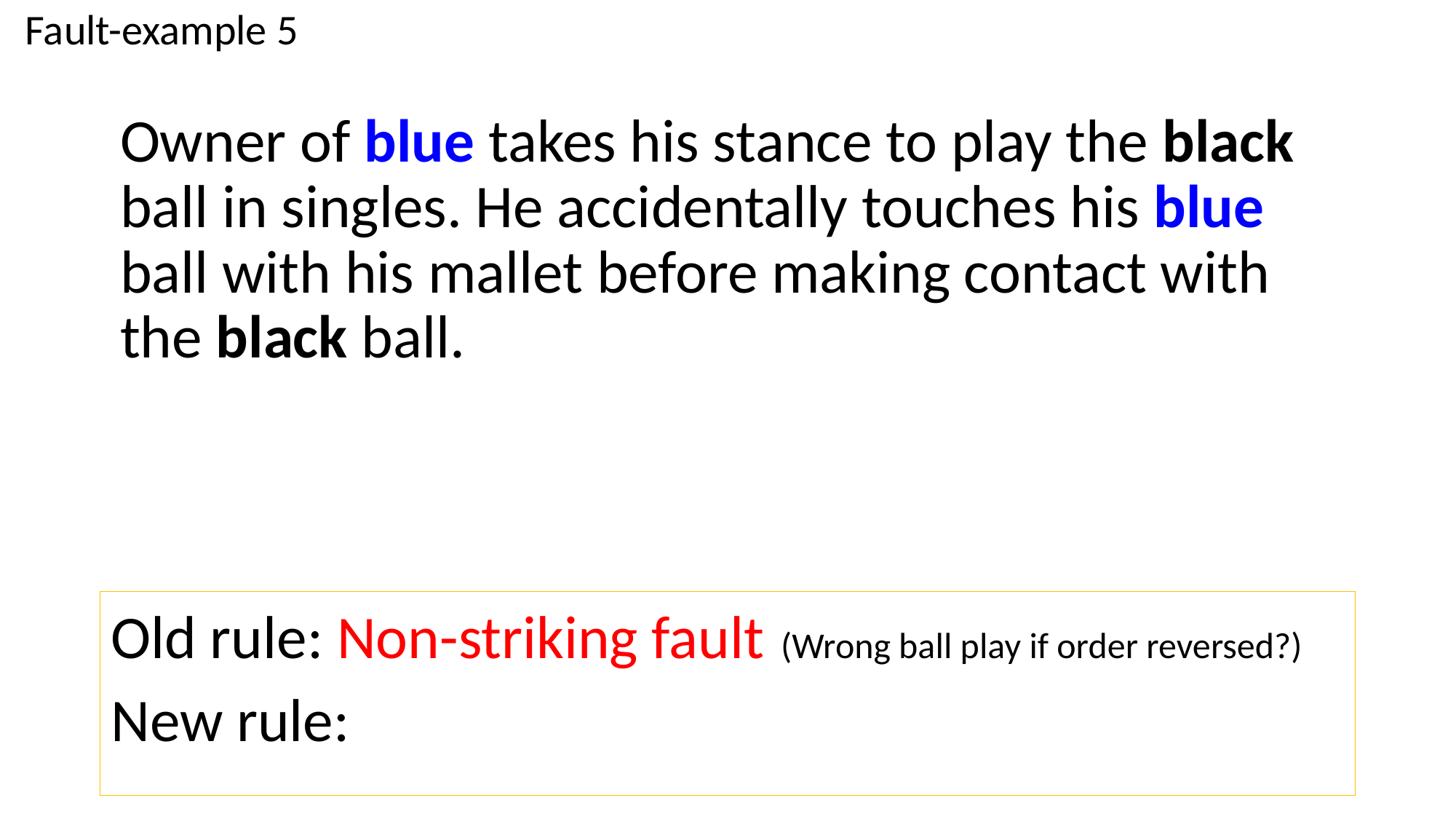

Fault-example 5

Owner of blue takes his stance to play the black ball in singles. He accidentally touches his blue ball with his mallet before making contact with the black ball.

Old rule: Non-striking fault (Wrong ball play if order reversed?)
New rule: